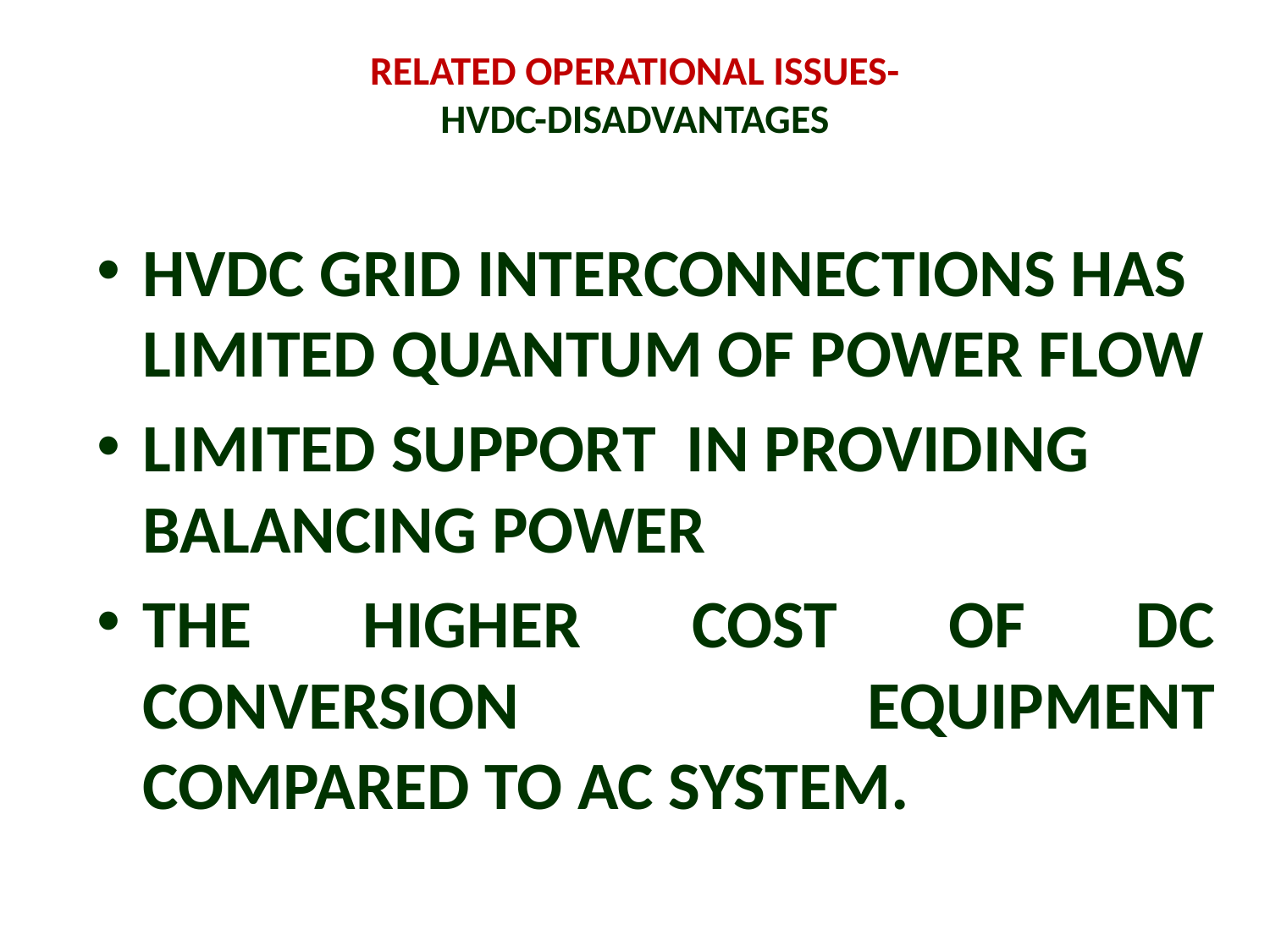

# RELATED OPERATIONAL ISSUES- HVDC-DISADVANTAGES
HVDC GRID INTERCONNECTIONS HAS LIMITED QUANTUM OF POWER FLOW
LIMITED SUPPORT  IN PROVIDING BALANCING POWER
THE HIGHER COST OF DC CONVERSION EQUIPMENT COMPARED TO AC SYSTEM.